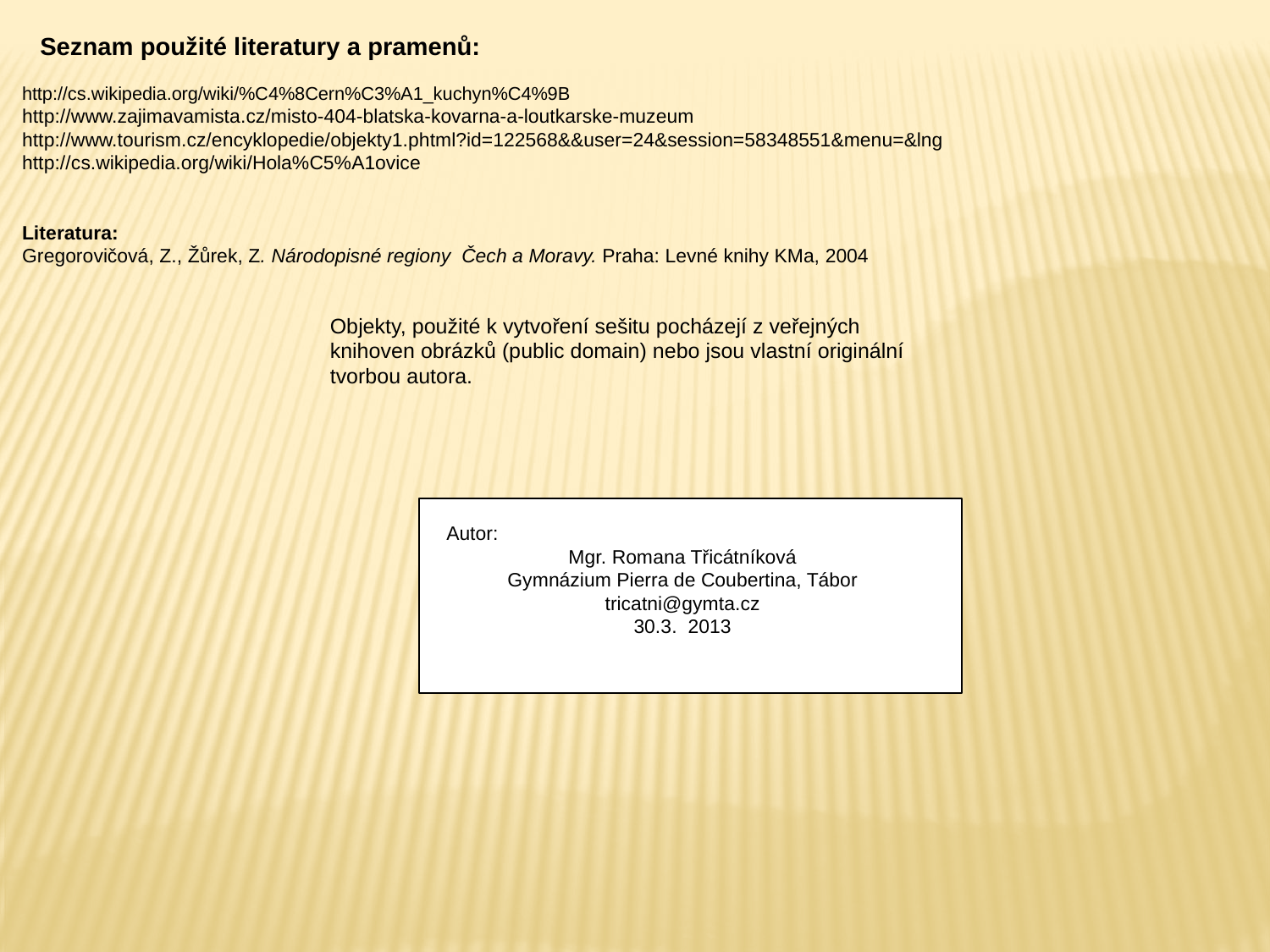

Seznam použité literatury a pramenů:
http://cs.wikipedia.org/wiki/%C4%8Cern%C3%A1_kuchyn%C4%9B
http://www.zajimavamista.cz/misto-404-blatska-kovarna-a-loutkarske-muzeum
http://www.tourism.cz/encyklopedie/objekty1.phtml?id=122568&&user=24&session=58348551&menu=&lng
http://cs.wikipedia.org/wiki/Hola%C5%A1ovice

Literatura:
Gregorovičová, Z., Žůrek, Z. Národopisné regiony  Čech a Moravy. Praha: Levné knihy KMa, 2004

Objekty, použité k vytvoření sešitu pocházejí z veřejných knihoven obrázků (public domain) nebo jsou vlastní originální tvorbou autora.

Autor:
Mgr. Romana Třicátníková
Gymnázium Pierra de Coubertina, Tábor
tricatni@gymta.cz
30.3.  2013